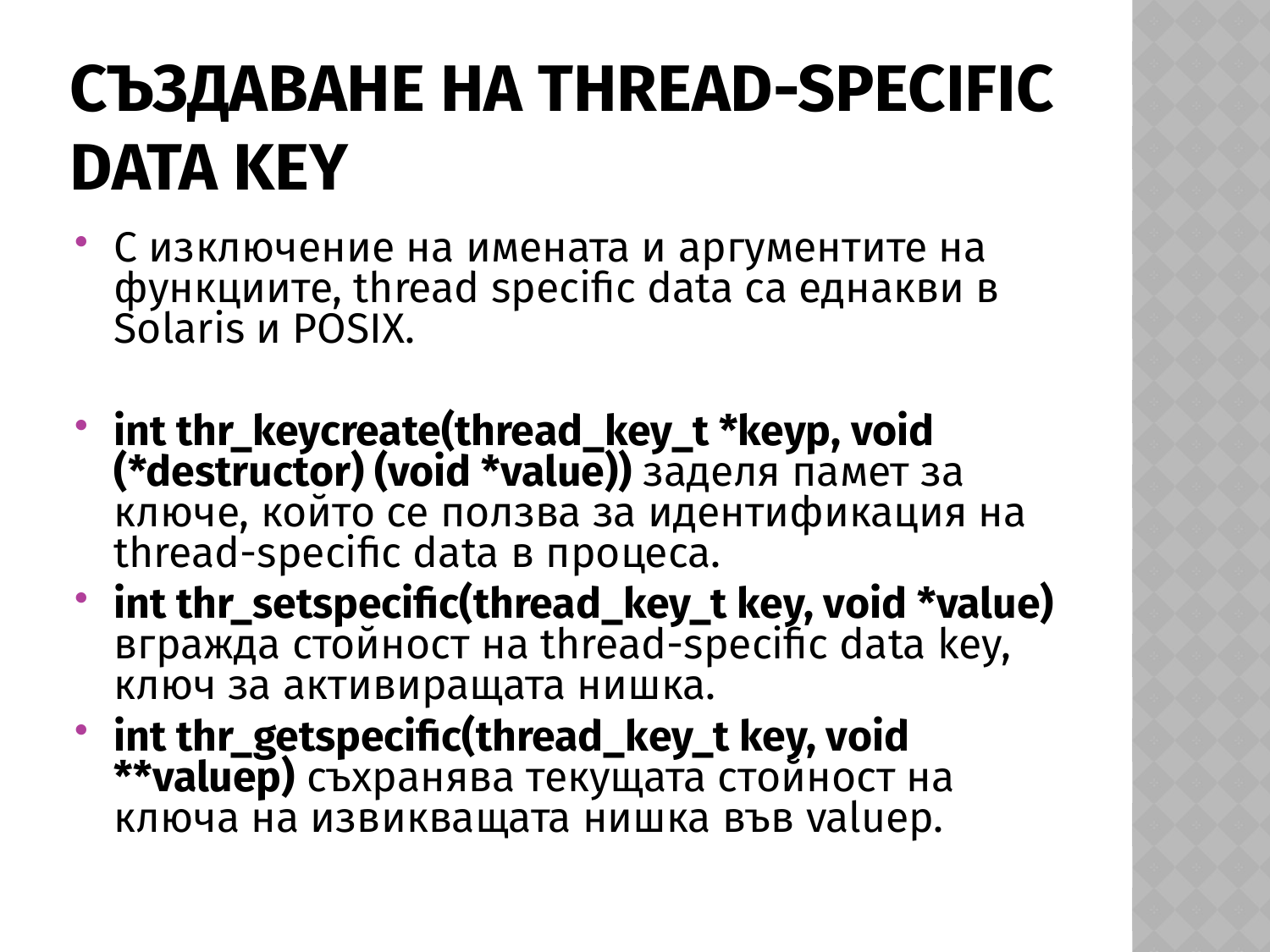

# Създаване на Thread-Specific Data Key
С изключение на имената и аргументите на функциите, thread specific data са еднакви в Solaris и POSIX.

int thr_keycreate(thread_key_t *keyp, void (*destructor) (void *value)) заделя памет за ключе, който се ползва за идентификация на thread-specific data в процеса.
int thr_setspecific(thread_key_t key, void *value) вгражда стойност на thread-specific data key, ключ за активиращата нишка.
int thr_getspecific(thread_key_t key, void **valuep) съхранява текущата стойност на ключа на извикващата нишка във valuep.